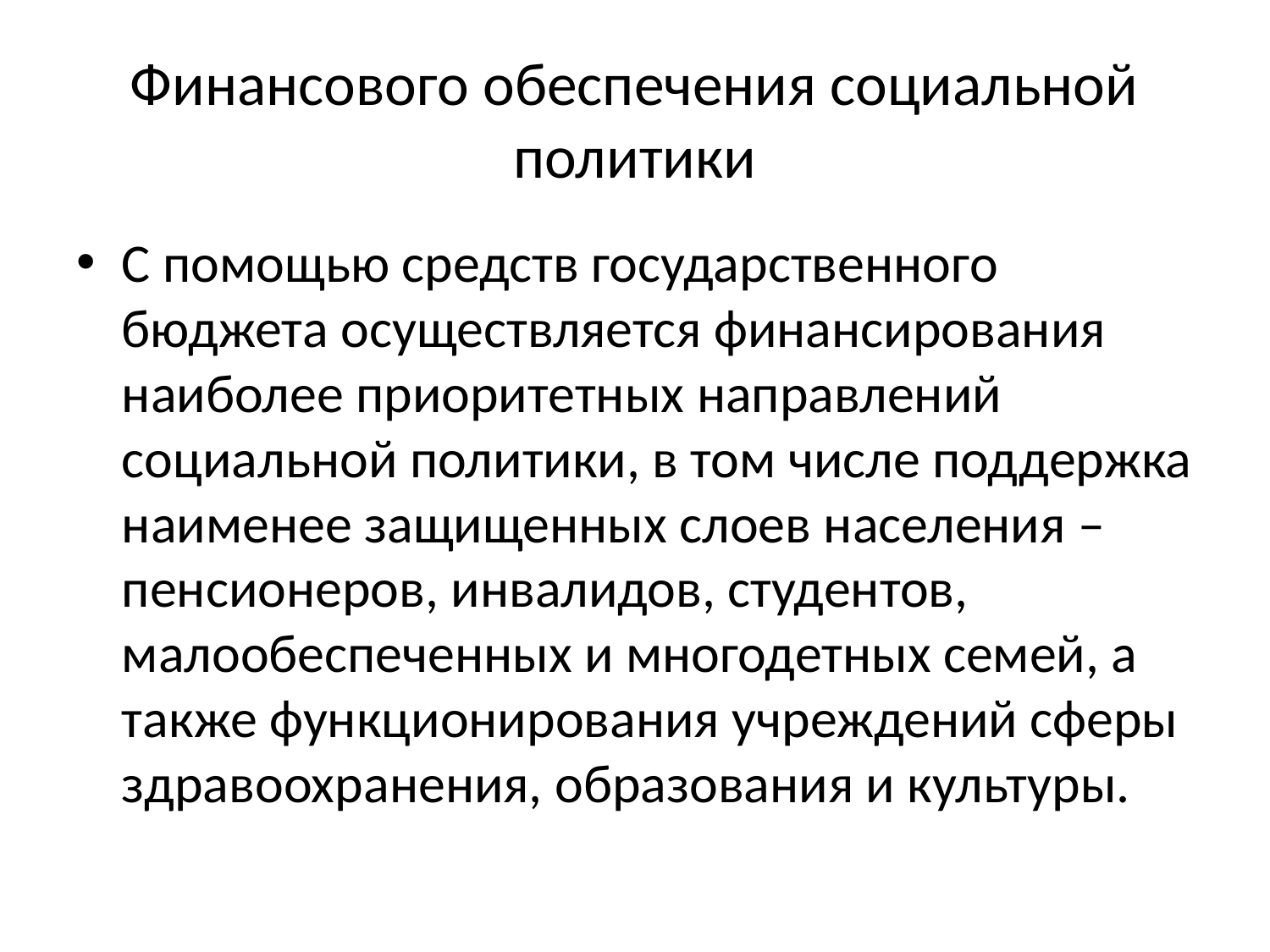

# Финансового обеспечения социальной политики
С помощью средств государственного бюджета осуществляется финансирования наиболее приоритетных направлений социальной политики, в том числе поддержка наименее защищенных слоев населения – пенсионеров, инвалидов, студентов, малообеспеченных и многодетных семей, а также функционирования учреждений сферы здравоохранения, образования и культуры.